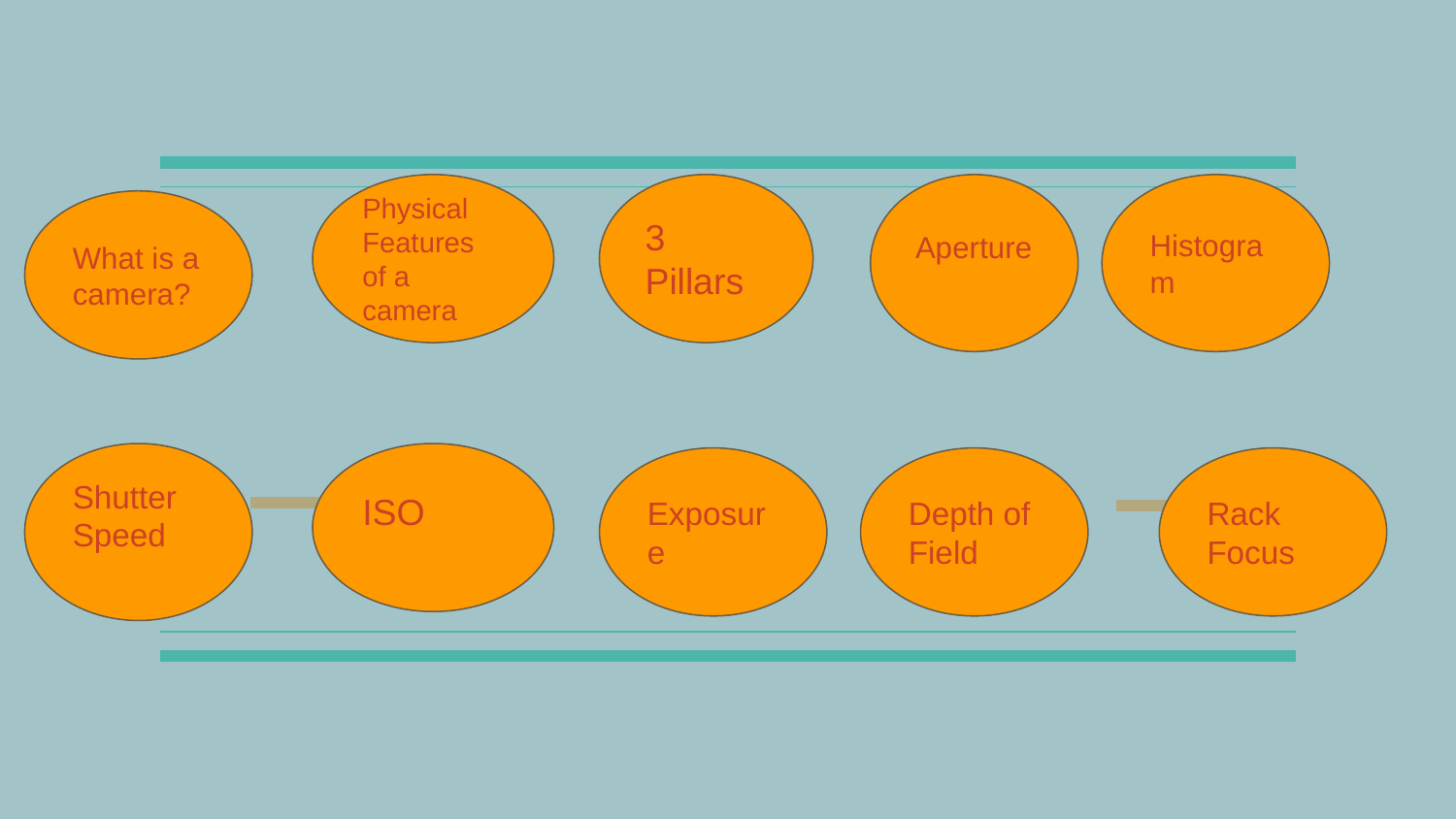

Physical Features of a camera
3 Pillars
Aperture

Histogram
What is a camera?
Shutter Speed

ISO

Exposure
Depth of Field
Rack Focus